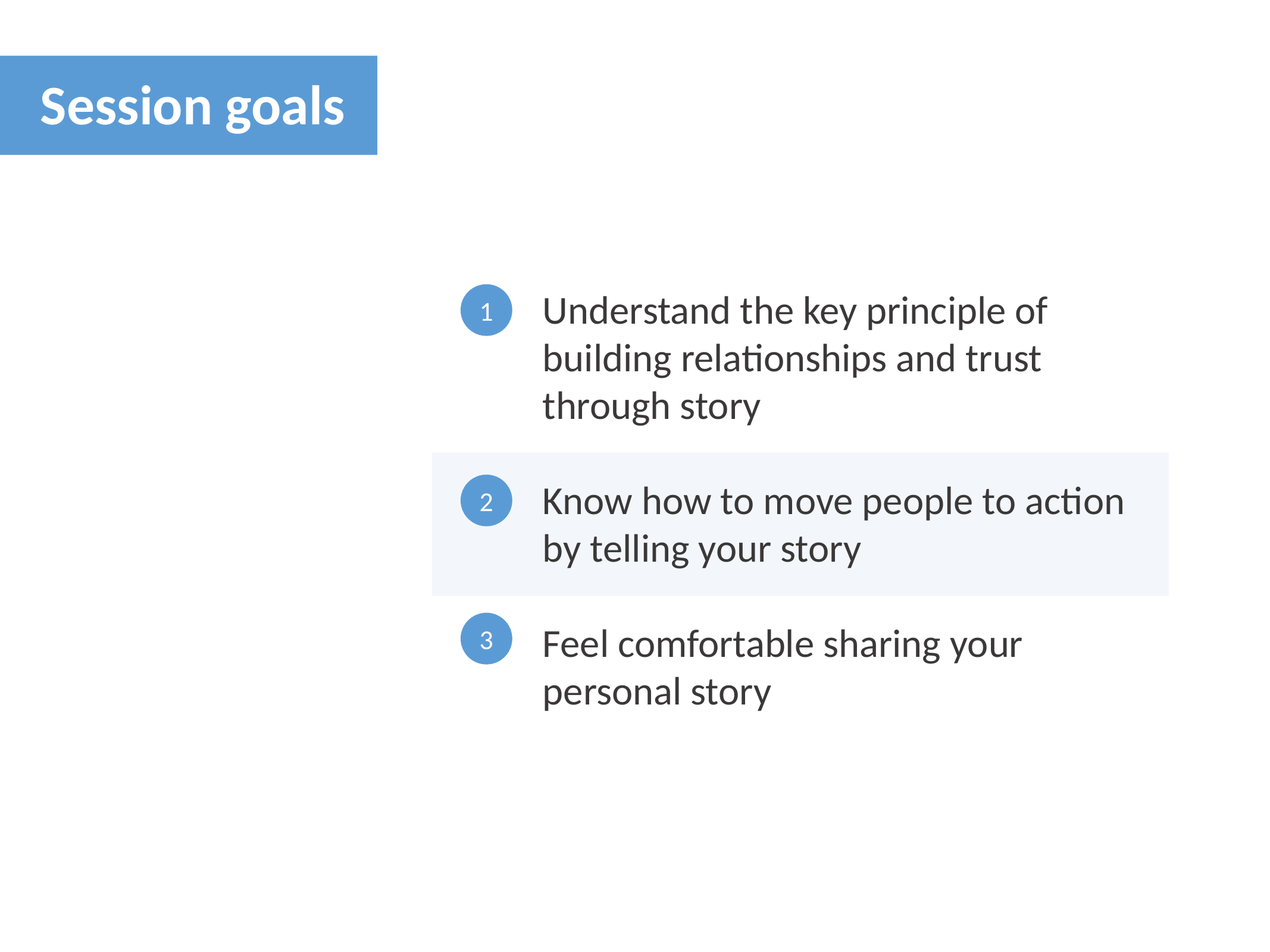

Session goals
Understand the key principle of building relationships and trust through story

Know how to move people to action by telling your story

Feel comfortable sharing your personal story

1

2
3